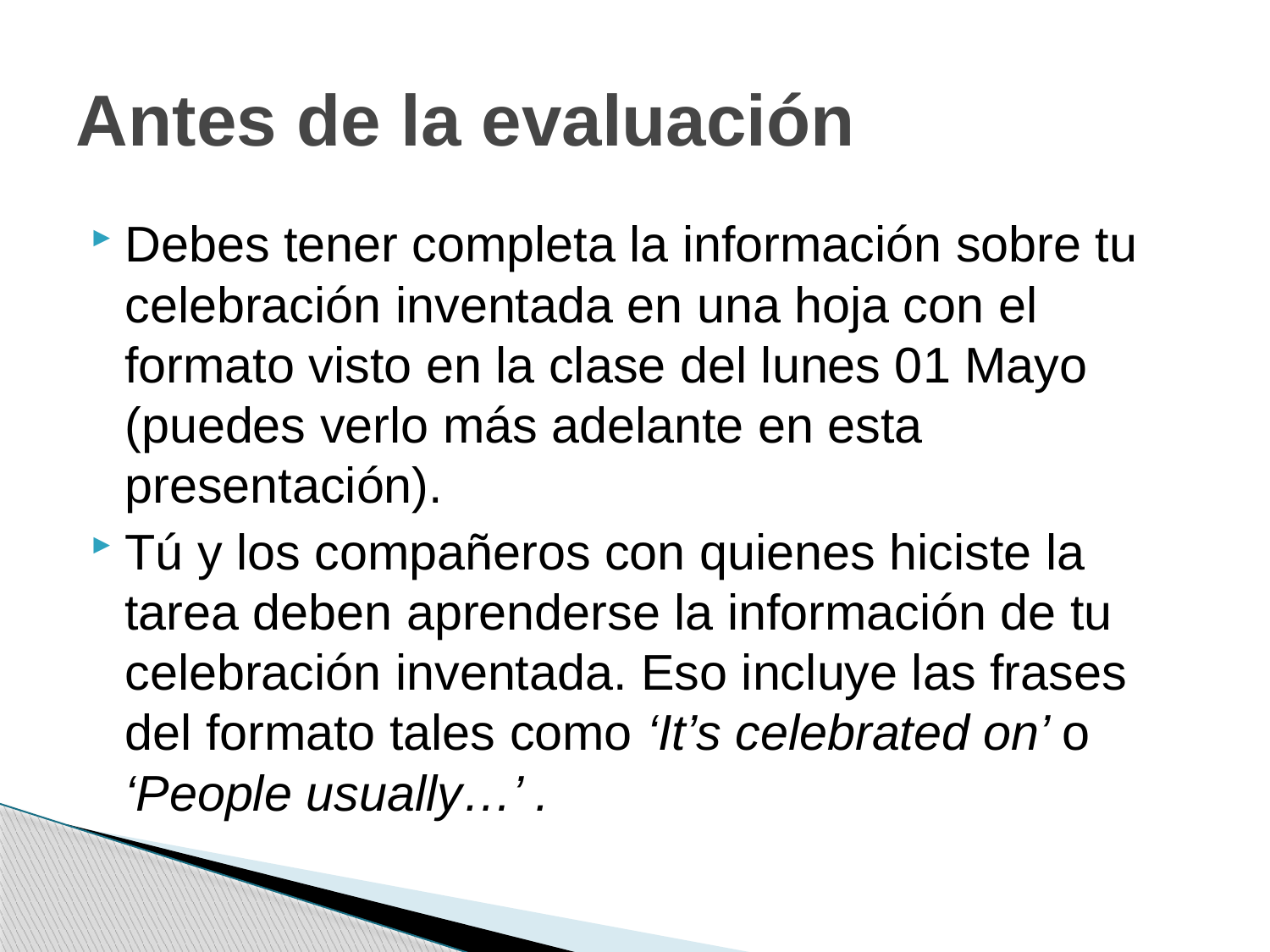

# Antes de la evaluación
Debes tener completa la información sobre tu celebración inventada en una hoja con el formato visto en la clase del lunes 01 Mayo (puedes verlo más adelante en esta presentación).
Tú y los compañeros con quienes hiciste la tarea deben aprenderse la información de tu celebración inventada. Eso incluye las frases del formato tales como ‘It’s celebrated on’ o ‘People usually…’ .